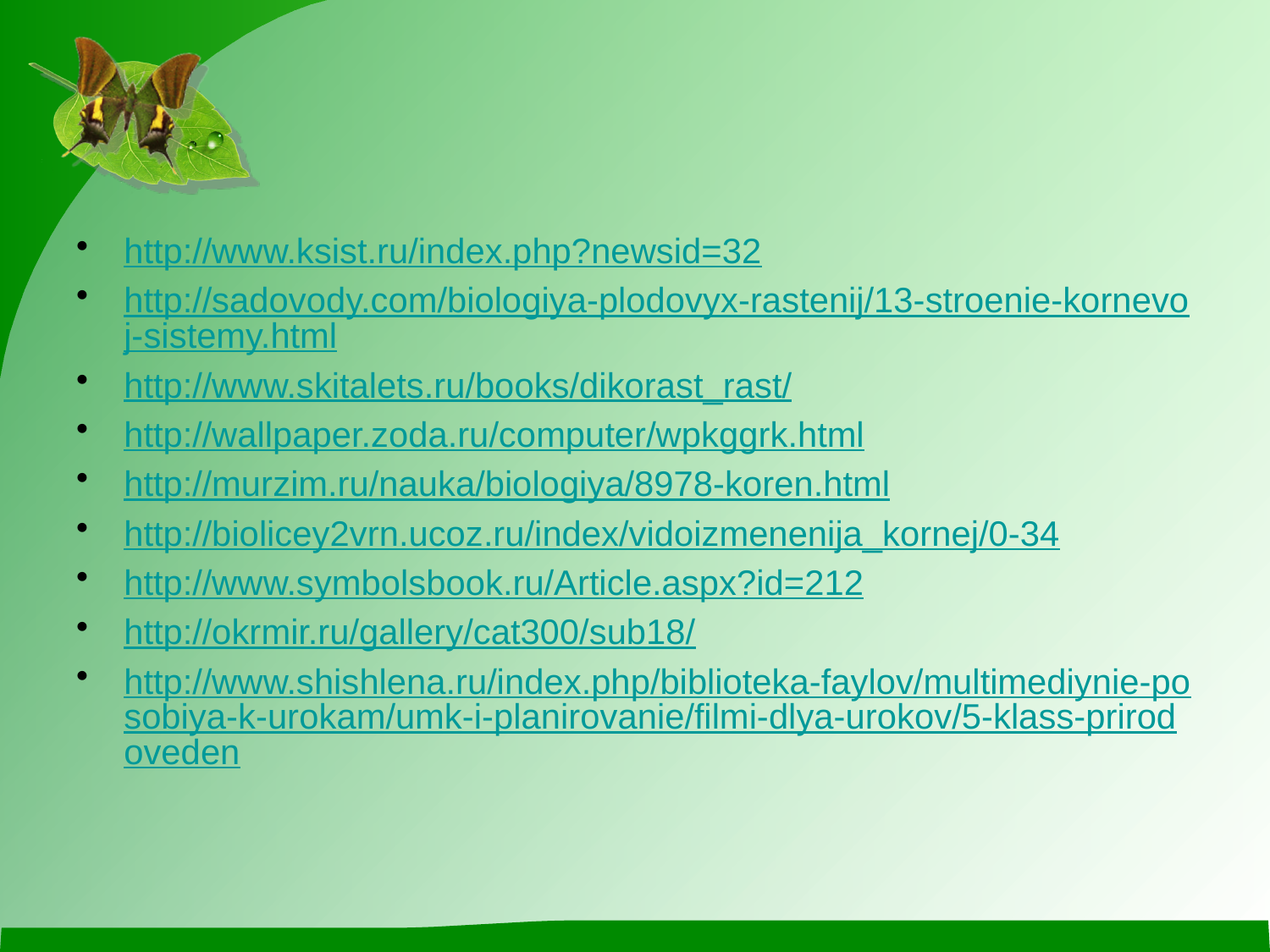

#
http://www.ksist.ru/index.php?newsid=32
http://sadovody.com/biologiya-plodovyx-rastenij/13-stroenie-kornevoj-sistemy.html
http://www.skitalets.ru/books/dikorast_rast/
http://wallpaper.zoda.ru/computer/wpkggrk.html
http://murzim.ru/nauka/biologiya/8978-koren.html
http://biolicey2vrn.ucoz.ru/index/vidoizmenenija_kornej/0-34
http://www.symbolsbook.ru/Article.aspx?id=212
http://okrmir.ru/gallery/cat300/sub18/
http://www.shishlena.ru/index.php/biblioteka-faylov/multimediynie-posobiya-k-urokam/umk-i-planirovanie/filmi-dlya-urokov/5-klass-prirodoveden